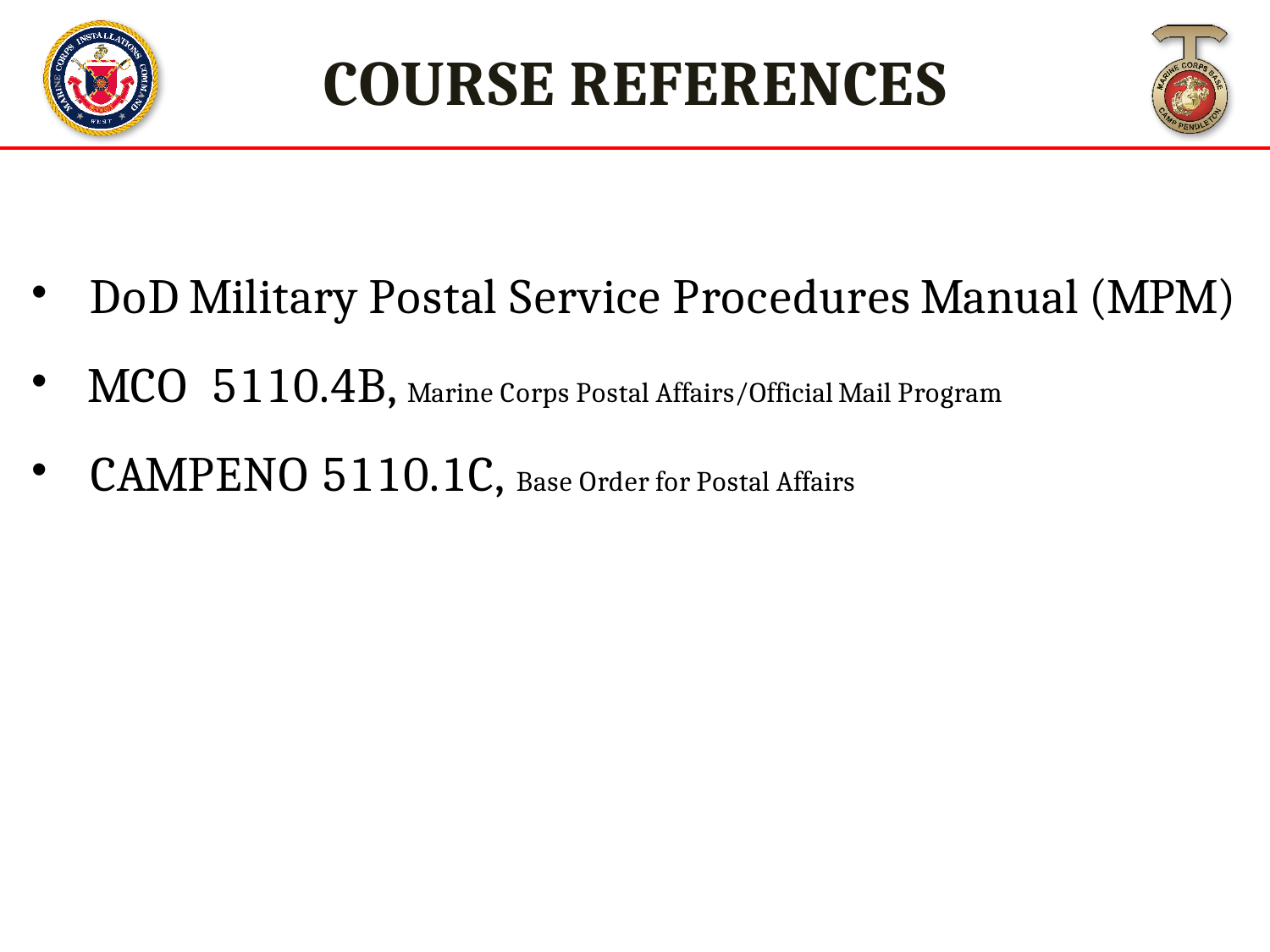

COURSE REFERENCES

DoD Military Postal Service Procedures Manual (MPM)

MCO  5110.4B, Marine Corps Postal Affairs/Official Mail Program

CAMPENO 5110.1C, Base Order for Postal Affairs